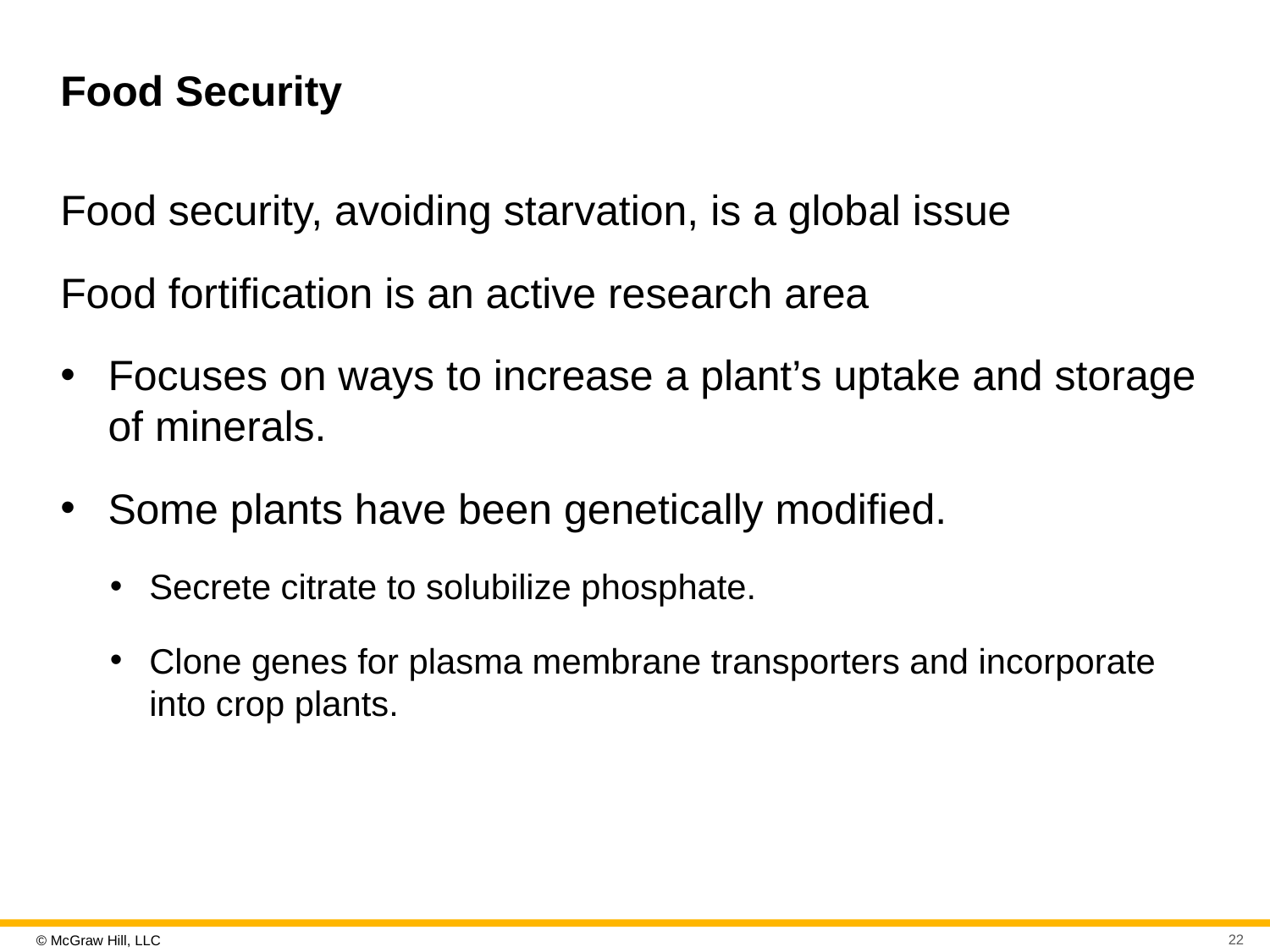

# Food Security
Food security, avoiding starvation, is a global issue
Food fortification is an active research area
Focuses on ways to increase a plant’s uptake and storage of minerals.
Some plants have been genetically modified.
Secrete citrate to solubilize phosphate.
Clone genes for plasma membrane transporters and incorporate into crop plants.
22